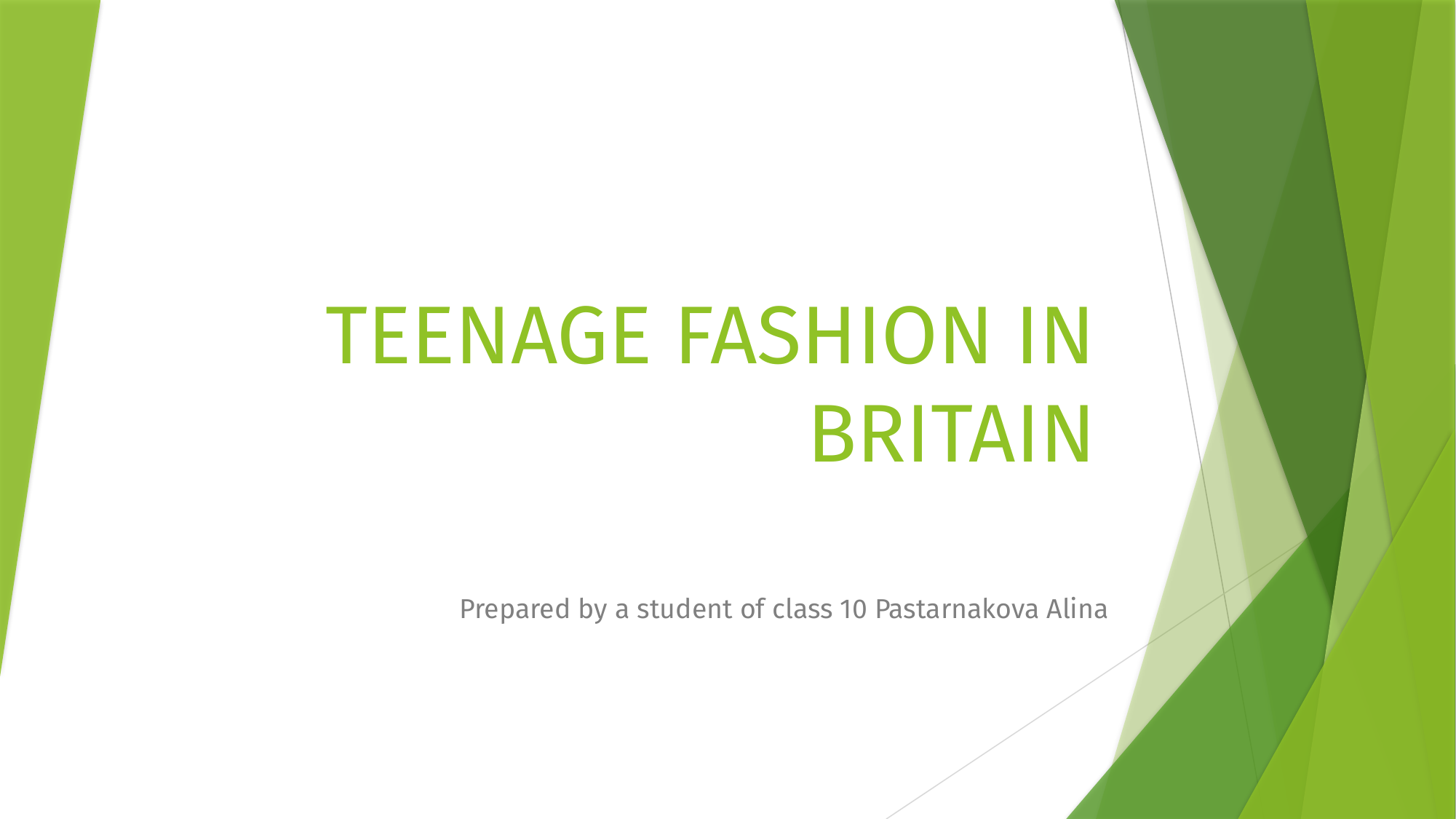

# TEENAGE FASHION IN BRITAIN
                                    Prepared by a student of class 10 Pastarnakova Alina